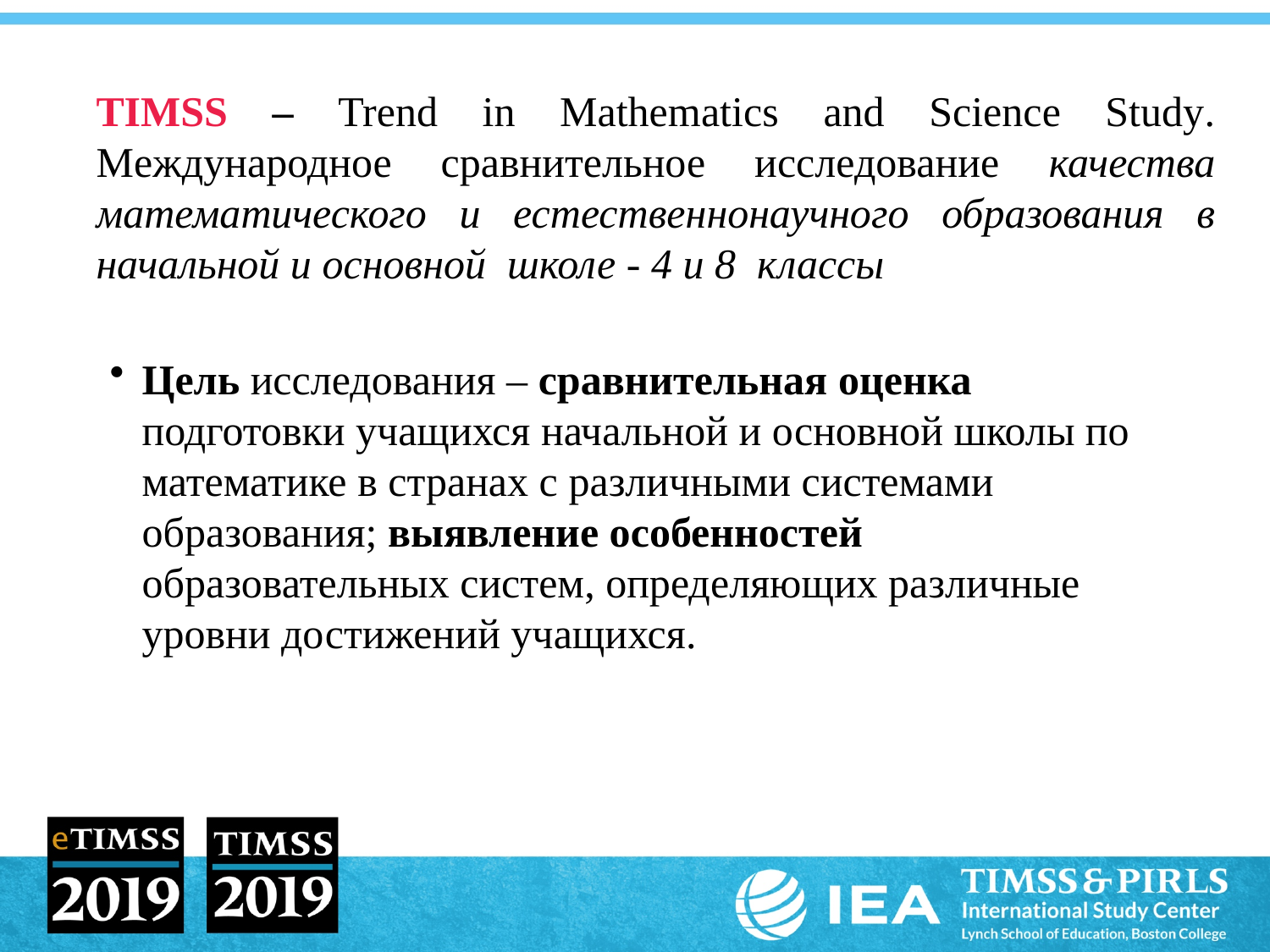

TIMSS – Trend in Mathematics and Science Study. Международное сравнительное исследование качества математического и естественнонаучного образования в начальной и основной  школе - 4 и 8  классы
Цель исследования – сравнительная оценка подготовки учащихся начальной и основной школы по математике в странах с различными системами образования; выявление особенностей образовательных систем, определяющих различные уровни достижений учащихся.